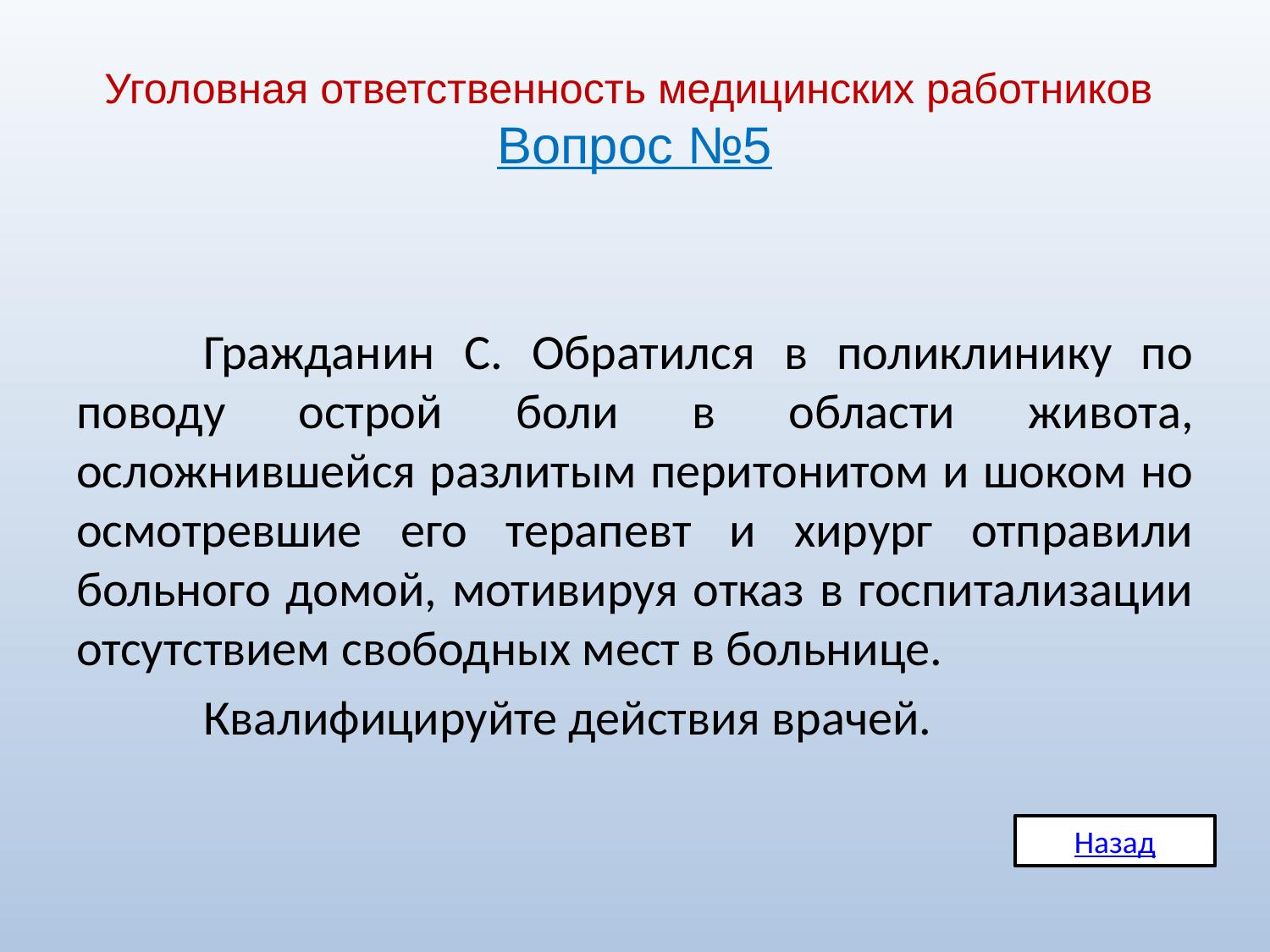

# Уголовная ответственность медицинских работников Вопрос №5

	Гражданин С. Обратился в поликлинику по поводу острой боли в области живота, осложнившейся разлитым перитонитом и шоком но осмотревшие его терапевт и хирург отправили больного домой, мотивируя отказ в госпитализации отсутствием свободных мест в больнице.
	Квалифицируйте действия врачей.
Назад